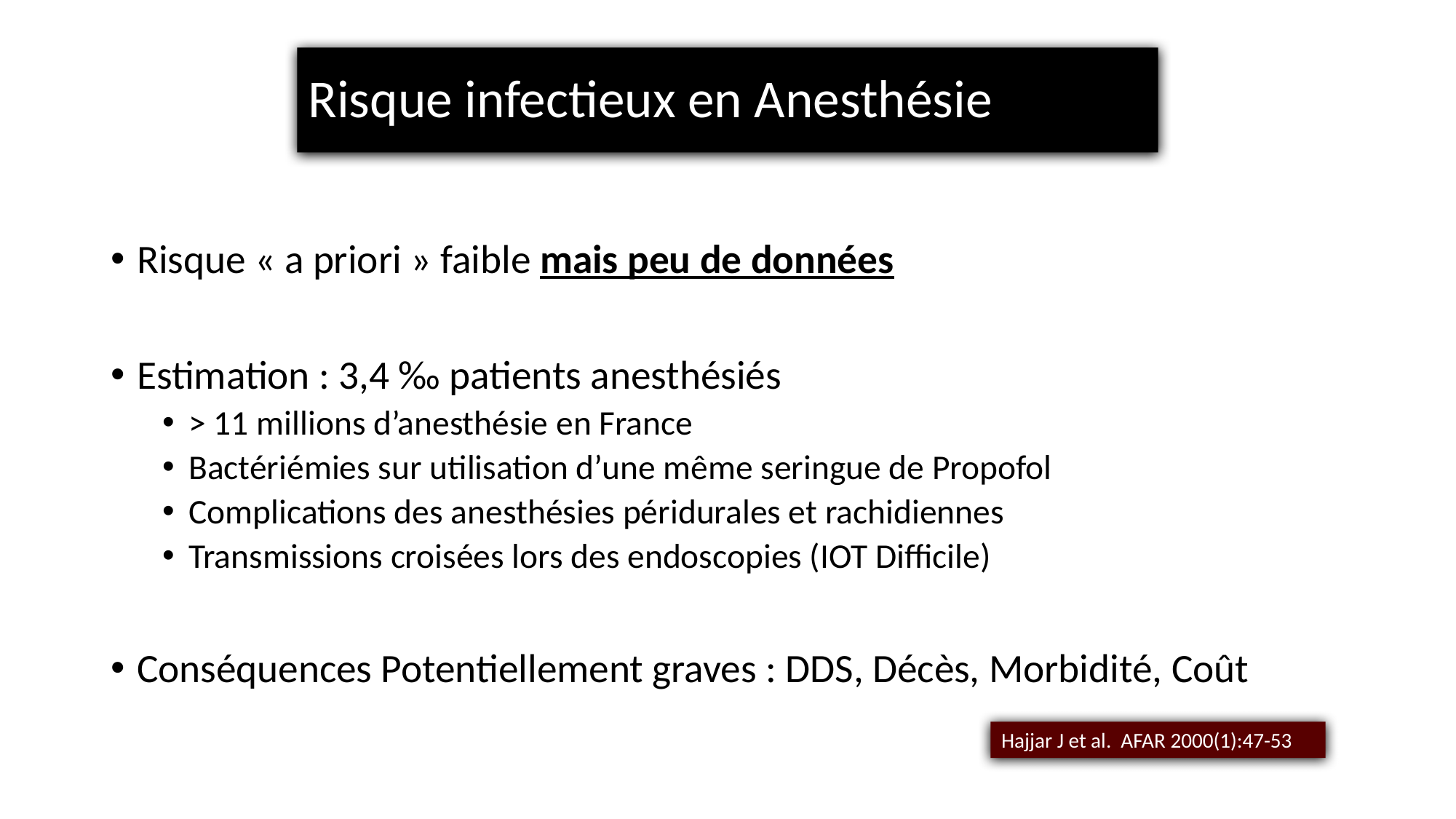

# Risque infectieux en Anesthésie

Risque « a priori » faible mais peu de données

Estimation : 3,4 ‰ patients anesthésiés
> 11 millions d’anesthésie en France
Bactériémies sur utilisation d’une même seringue de Propofol
Complications des anesthésies péridurales et rachidiennes
Transmissions croisées lors des endoscopies (IOT Difficile)

Conséquences Potentiellement graves : DDS, Décès, Morbidité, Coût

Hajjar J et al.  AFAR 2000(1):47-53